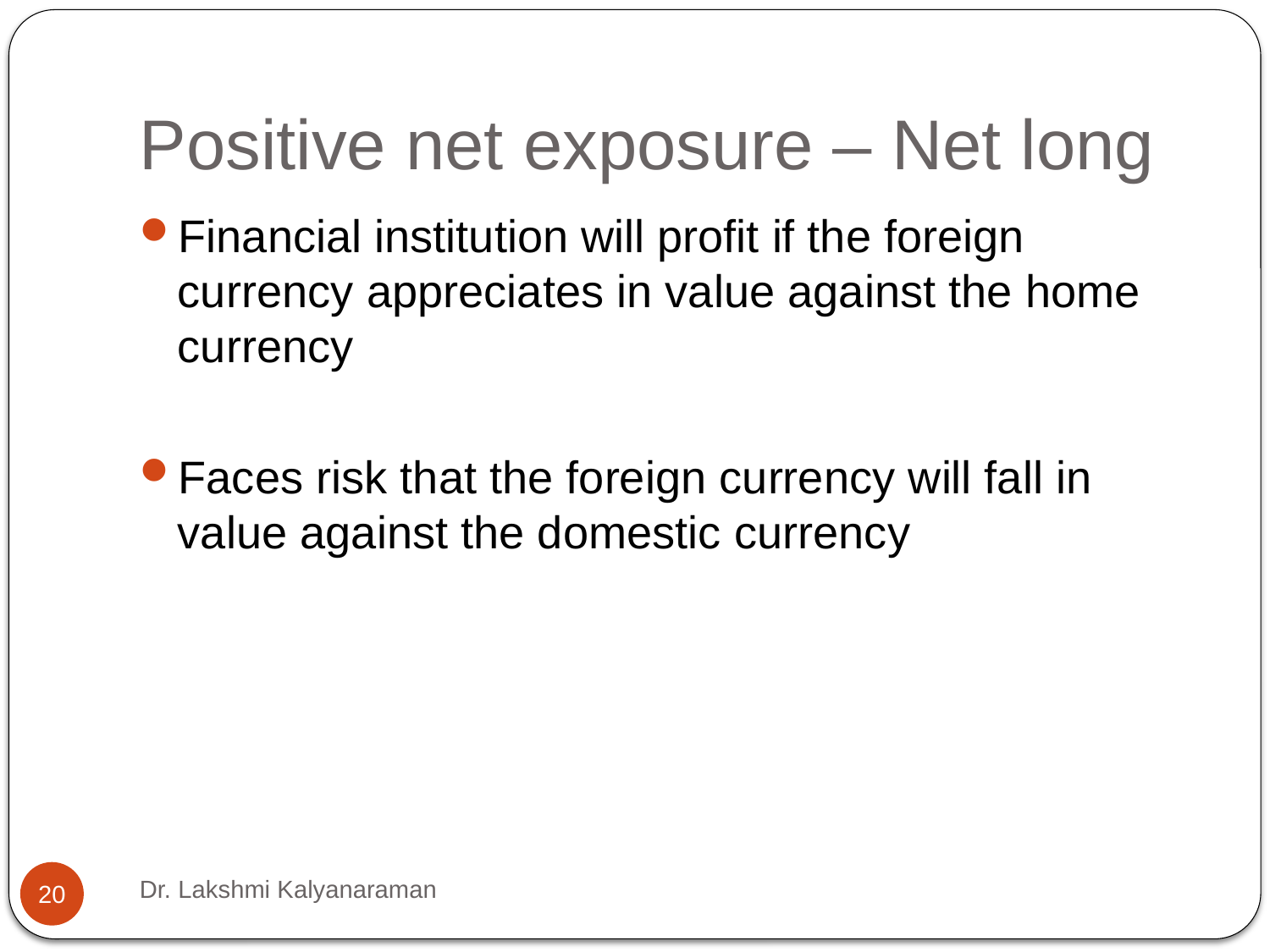

# Positive net exposure – Net long
Financial institution will profit if the foreign currency appreciates in value against the home currency

Faces risk that the foreign currency will fall in value against the domestic currency
Dr. Lakshmi Kalyanaraman
20